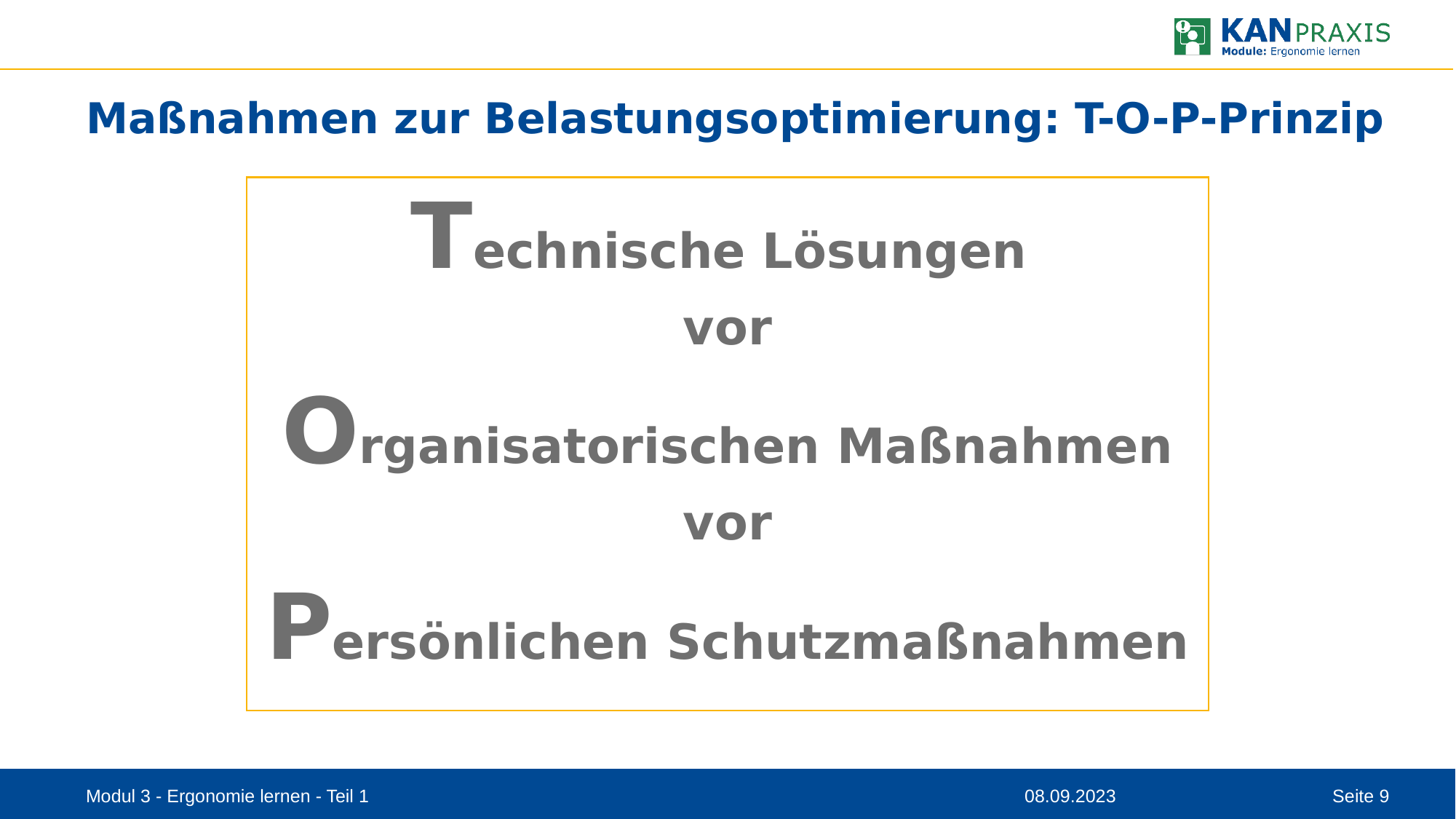

# Maßnahmen zur Belastungsoptimierung: T-O-P-Prinzip
Technische Lösungen
vor
Organisatorischen Maßnahmen
vor
Persönlichen Schutzmaßnahmen
Modul 3 - Ergonomie lernen - Teil 1
08.09.2023
Seite 9